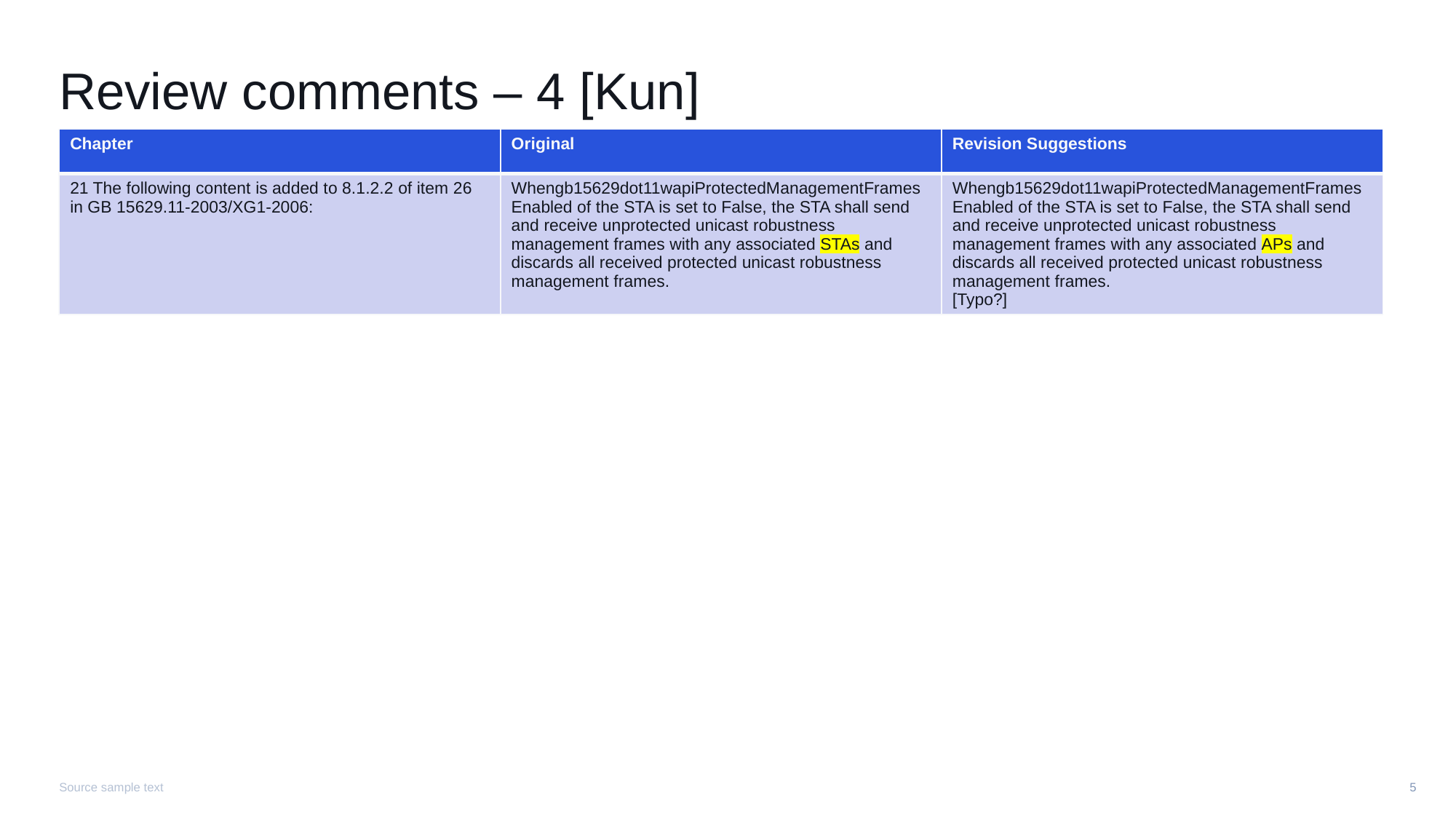

# Review comments – 4 [Kun]
| Chapter | Original | Revision Suggestions |
| --- | --- | --- |
| 21 The following content is added to 8.1.2.2 of item 26 in GB 15629.11-2003/XG1-2006: | Whengb15629dot11wapiProtectedManagementFramesEnabled of the STA is set to False, the STA shall send and receive unprotected unicast robustness management frames with any associated STAs and discards all received protected unicast robustness management frames. | Whengb15629dot11wapiProtectedManagementFramesEnabled of the STA is set to False, the STA shall send and receive unprotected unicast robustness management frames with any associated APs and discards all received protected unicast robustness management frames. [Typo?] |
Source sample text